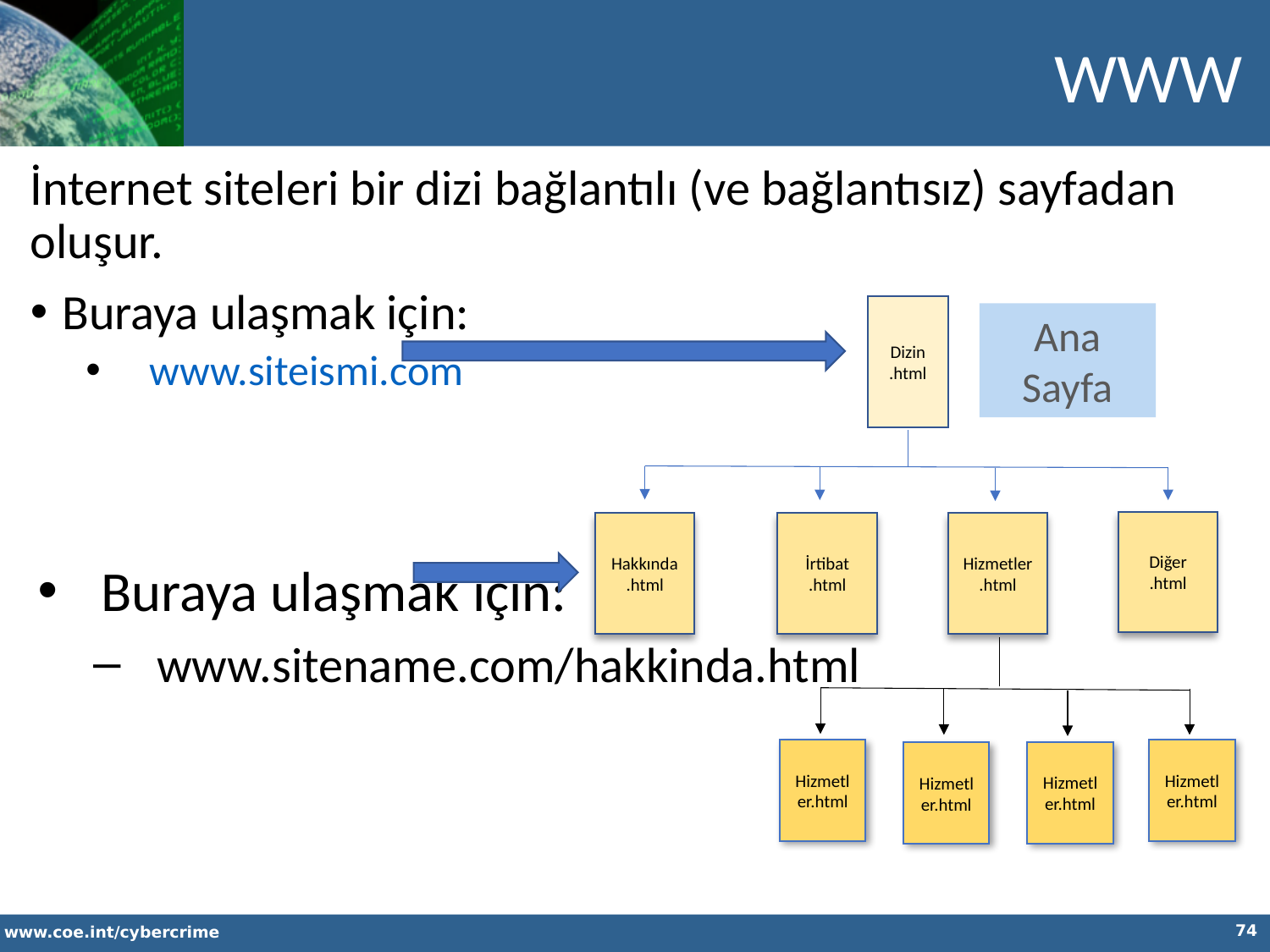

WWW
İnternet siteleri bir dizi bağlantılı (ve bağlantısız) sayfadan oluşur.
Buraya ulaşmak için:
www.siteismi.com
Dizin
.html
Diğer
.html
Hakkında
.html
İrtibat
.html
Hizmetler
.html
Hizmetler.html
Hizmetler.html
Hizmetler.html
Hizmetler.html
Ana Sayfa

Buraya ulaşmak için:
www.sitename.com/hakkinda.html